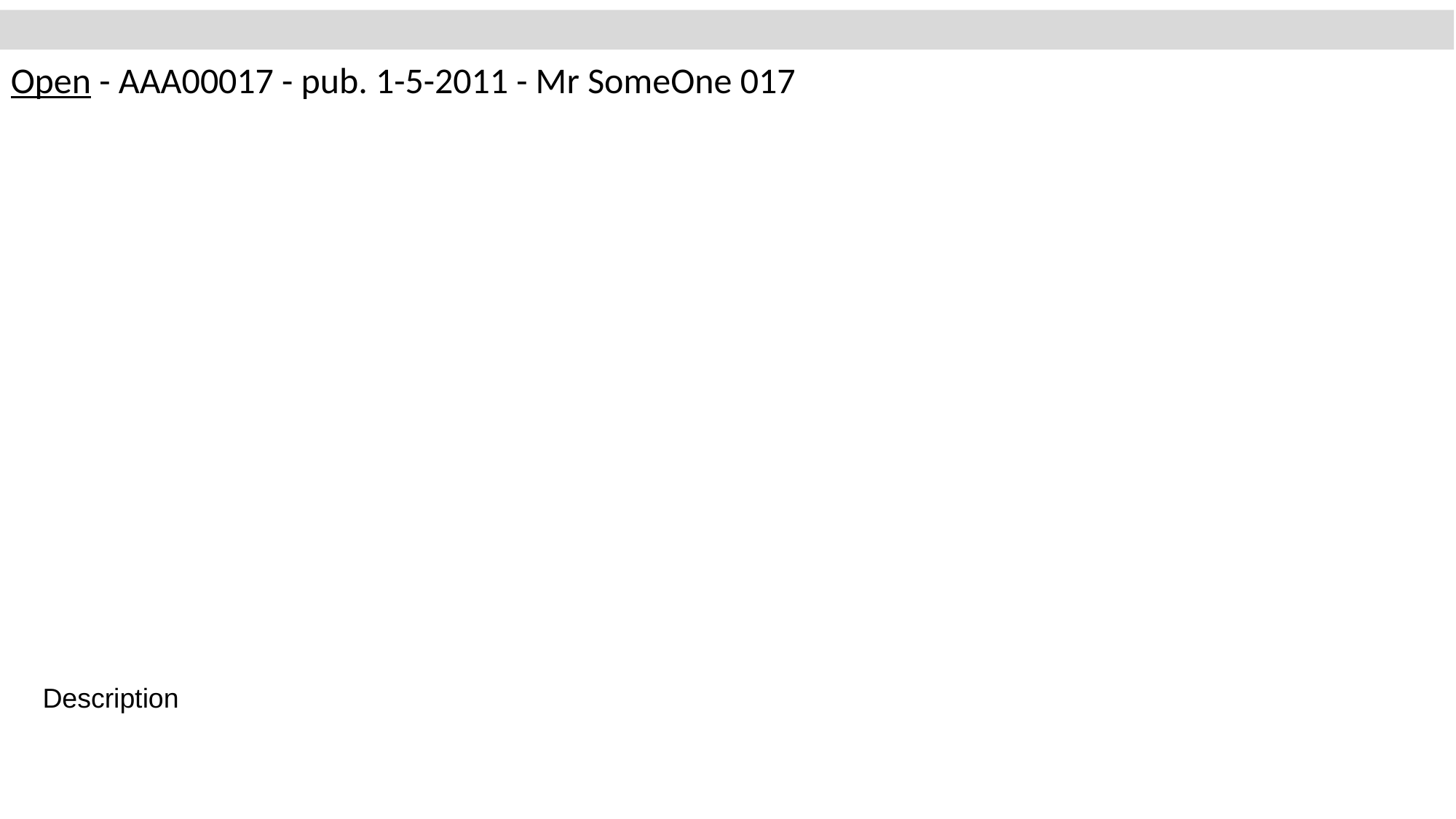

Open - AAA00017 - pub. 1-5-2011 - Mr SomeOne 017
Description